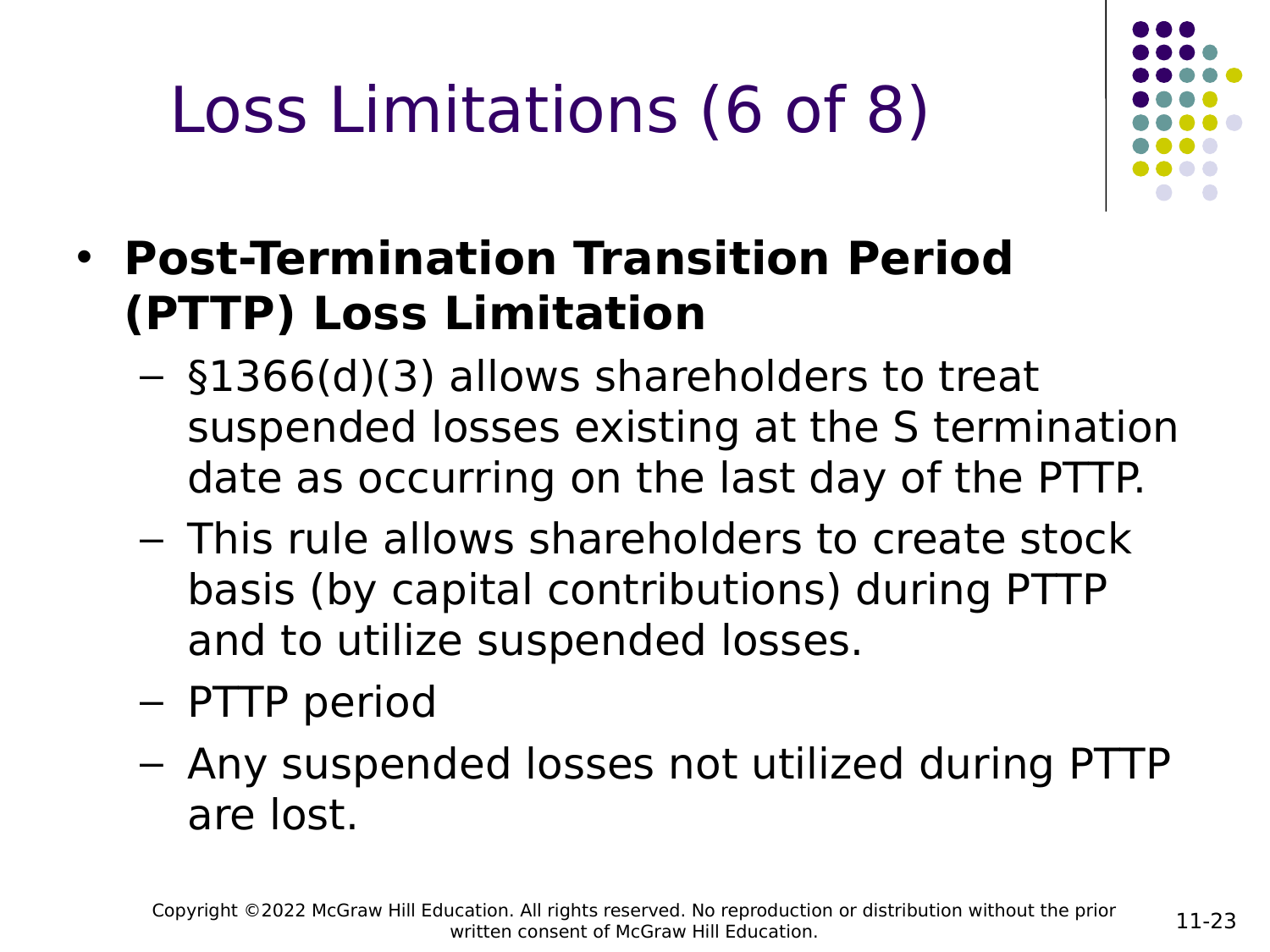

# Loss Limitations (6 of 8)
Post-Termination Transition Period (PTTP) Loss Limitation
§1366(d)(3) allows shareholders to treat suspended losses existing at the S termination date as occurring on the last day of the PTTP.
This rule allows shareholders to create stock basis (by capital contributions) during PTTP and to utilize suspended losses.
PTTP period
Any suspended losses not utilized during PTTP are lost.